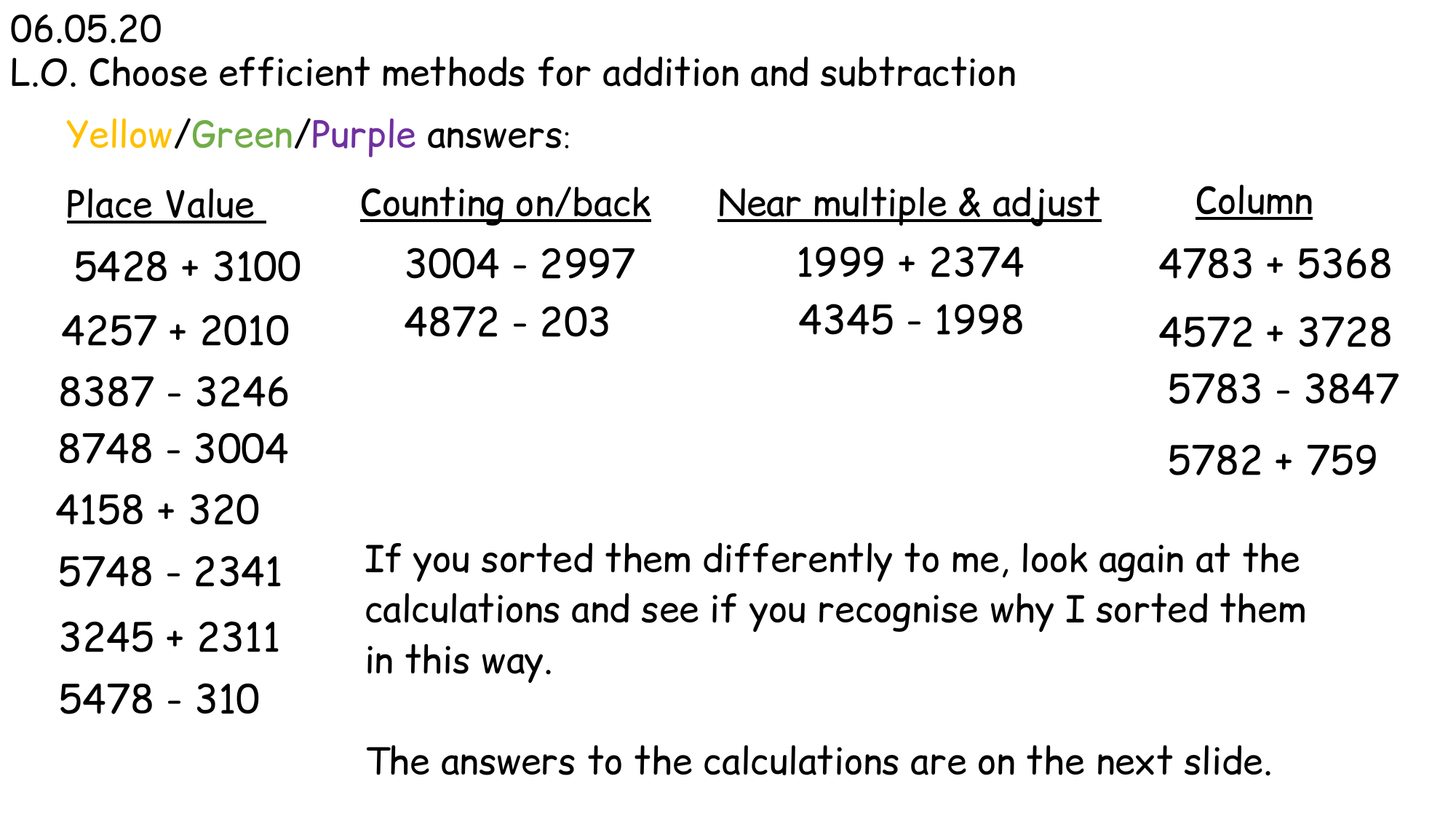

06.05.20
L.O. Choose efficient methods for addition and subtraction
Yellow/Green/Purple answers:
Column
Counting on/back
Near multiple & adjust
Place Value
| 1999 + 2374 |
| --- |
| 3004 - 2997 |
| --- |
| 4783 + 5368 |
| --- |
| 5428 + 3100 |
| --- |
| 4345 - 1998 |
| --- |
| 4872 - 203 |
| --- |
| 4257 + 2010 |
| --- |
| 4572 + 3728 |
| --- |
| 5783 - 3847 |
| --- |
| 8387 - 3246 |
| --- |
| 8748 - 3004 |
| --- |
| 5782 + 759 |
| --- |
| 4158 + 320 |
| --- |
| If you sorted them differently to me, look again at the calculations and see if you recognise why I sorted them in this way. The answers to the calculations are on the next slide. |
| --- |
| 5748 - 2341 |
| --- |
| 3245 + 2311 |
| --- |
| 5478 - 310 |
| --- |